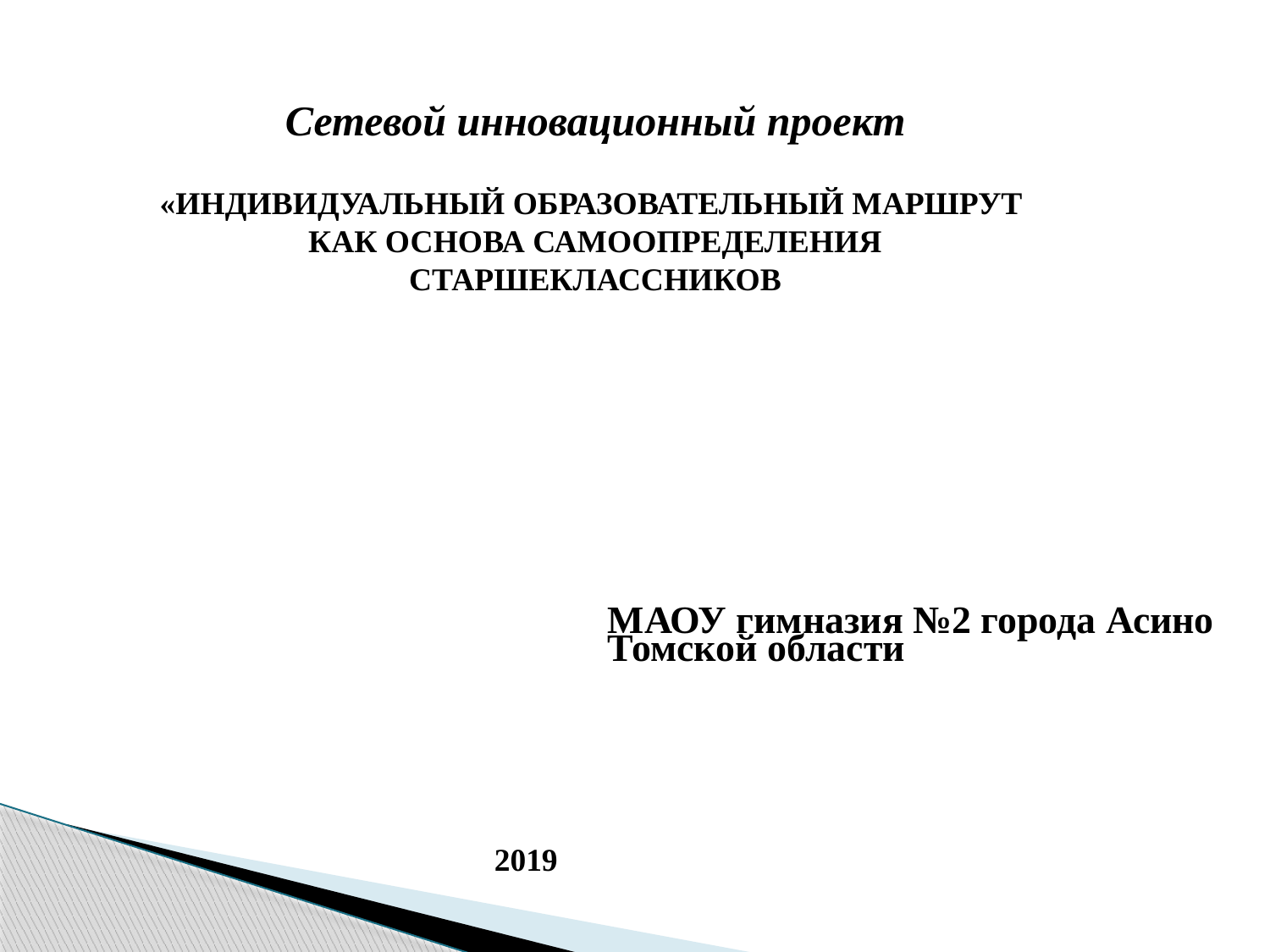

Сетевой инновационный проект

«ИНДИВИДУАЛЬНЫЙ ОБРАЗОВАТЕЛЬНЫЙ МАРШРУТ
КАК ОСНОВА САМООПРЕДЕЛЕНИЯ СТАРШЕКЛАССНИКОВ

МАОУ гимназия №2 города Асино Томской области
2019